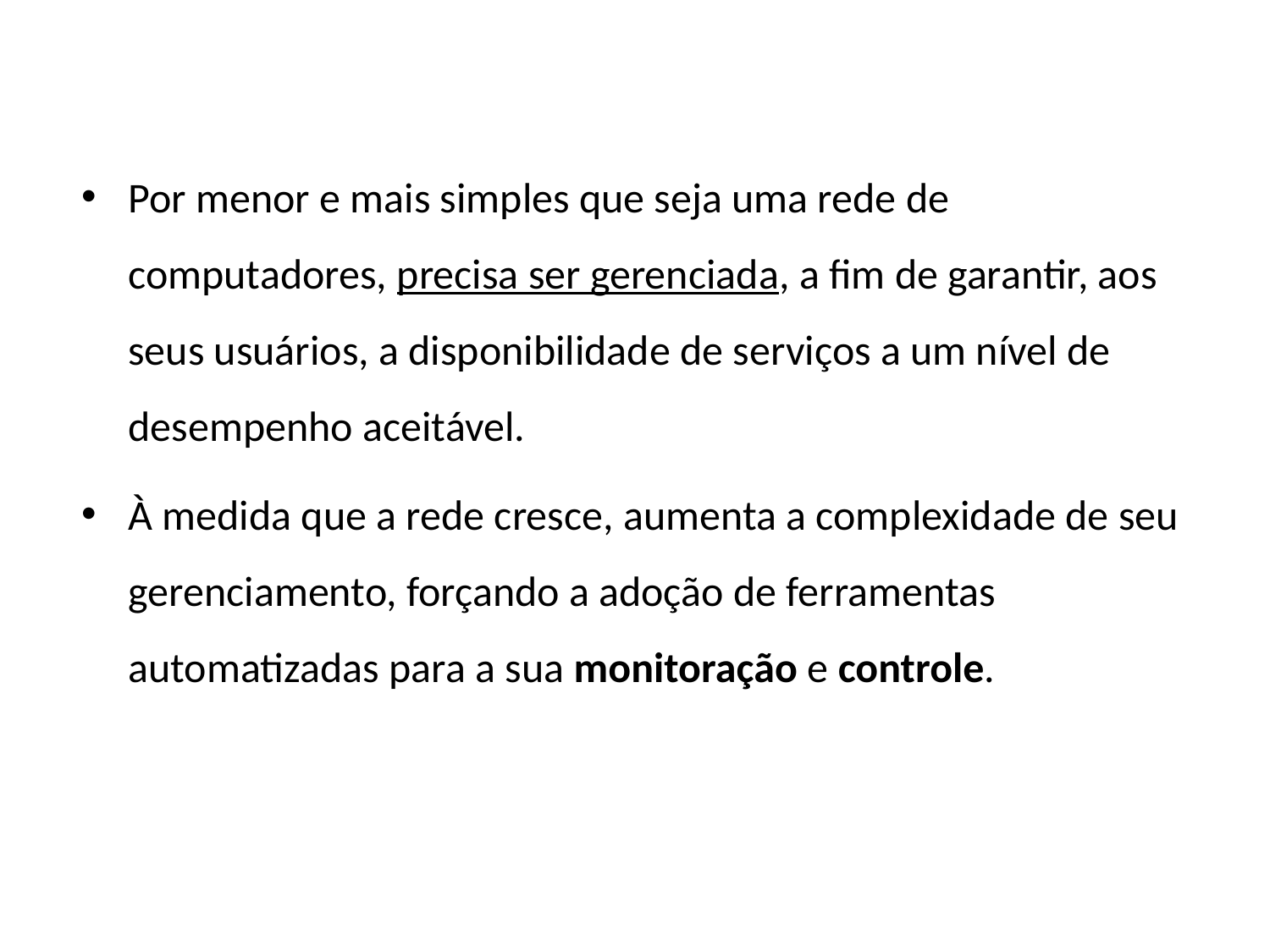

Por menor e mais simples que seja uma rede de computadores, precisa ser gerenciada, a fim de garantir, aos seus usuários, a disponibilidade de serviços a um nível de desempenho aceitável.
À medida que a rede cresce, aumenta a complexidade de seu gerenciamento, forçando a adoção de ferramentas automatizadas para a sua monitoração e controle.